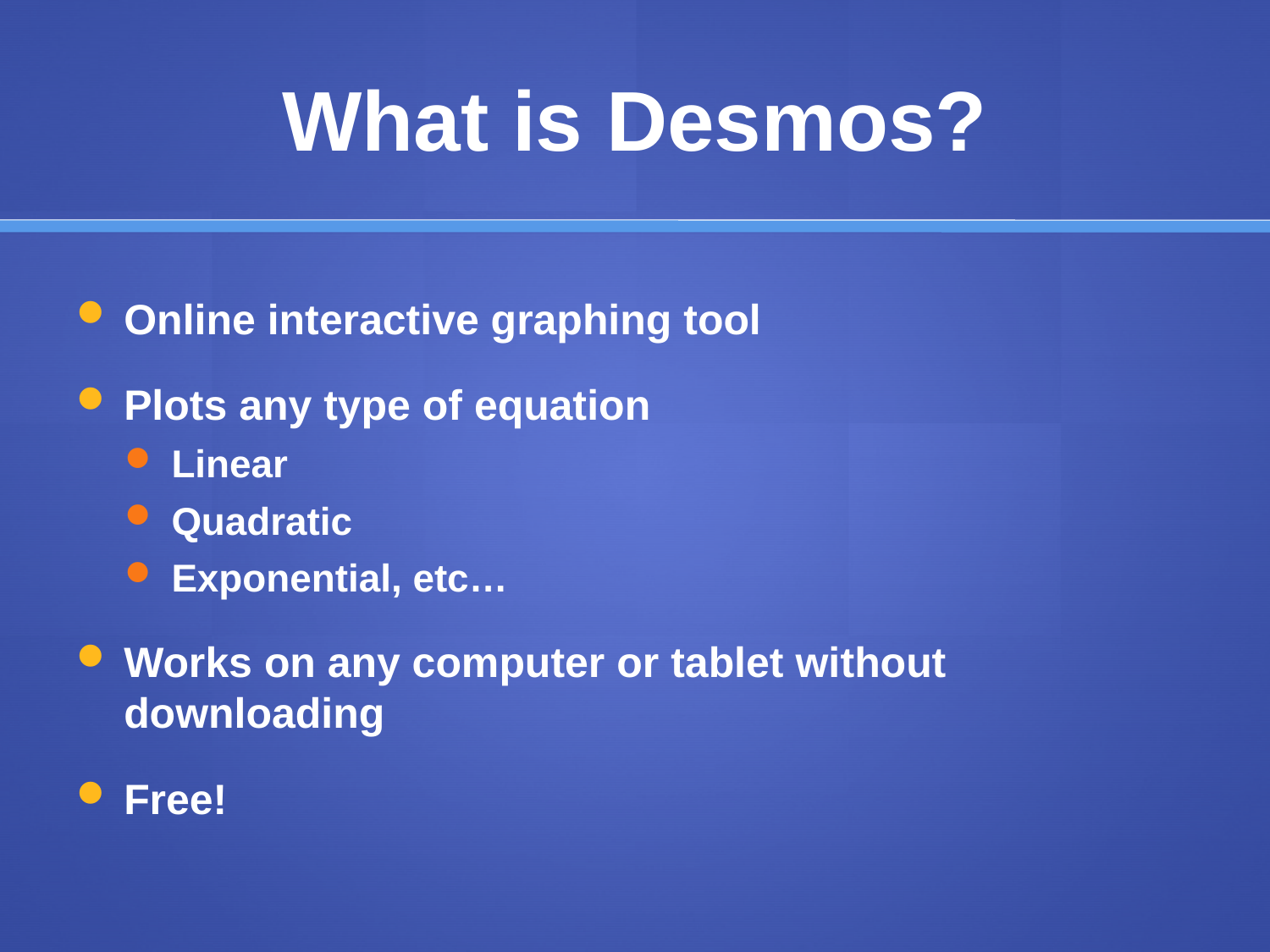

# What is Desmos?
Online interactive graphing tool
Plots any type of equation
Linear
Quadratic
Exponential, etc…
Works on any computer or tablet without downloading
Free!